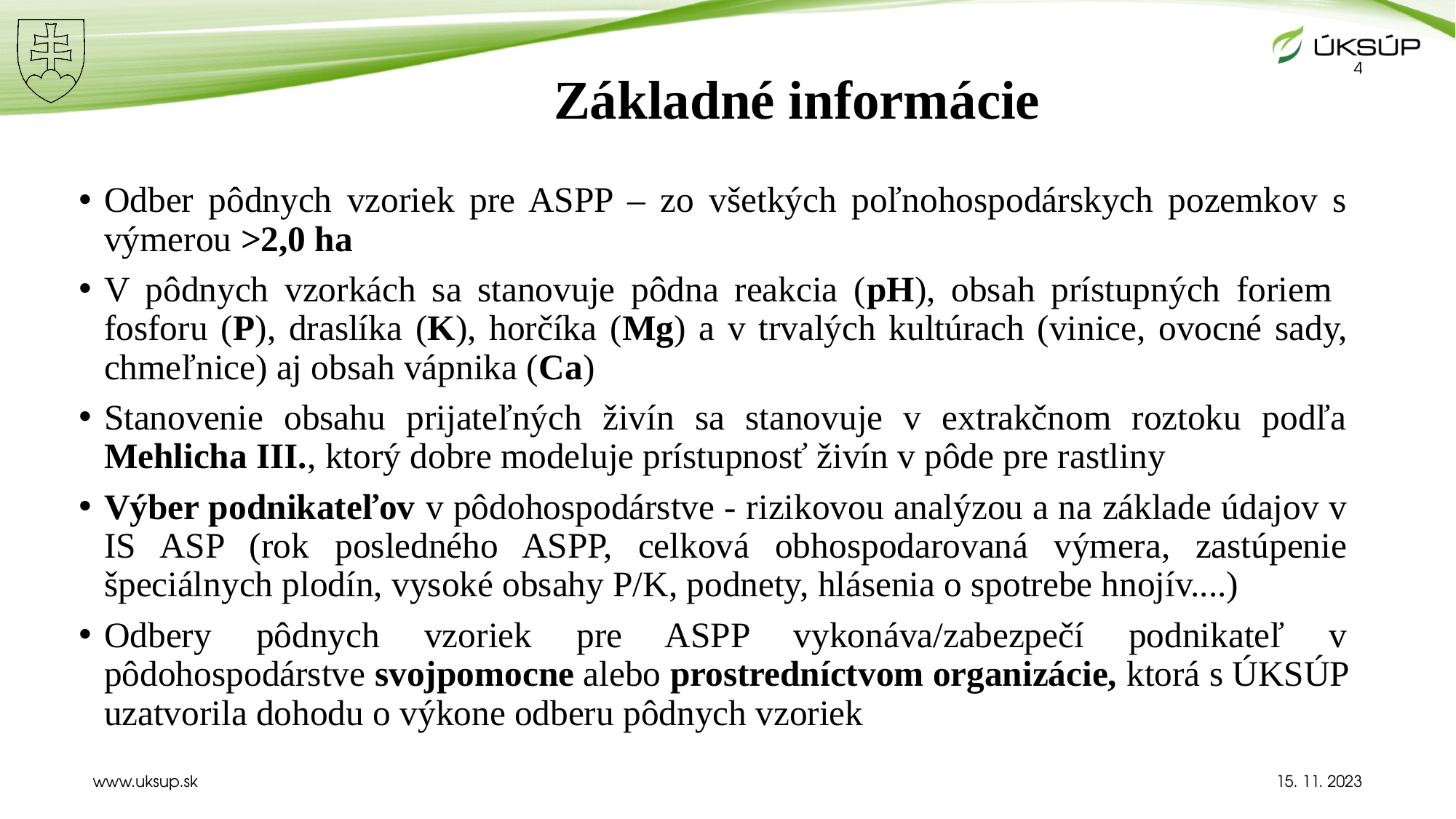

4
# Základné informácie
Odber pôdnych vzoriek pre ASPP – zo všetkých poľnohospodárskych pozemkov s výmerou >2,0 ha
V pôdnych vzorkách sa stanovuje pôdna reakcia (pH), obsah prístupných foriem  fosforu (P), draslíka (K), horčíka (Mg) a v trvalých kultúrach (vinice, ovocné sady, chmeľnice) aj obsah vápnika (Ca)
Stanovenie obsahu prijateľných živín sa stanovuje v extrakčnom roztoku podľa Mehlicha III., ktorý dobre modeluje prístupnosť živín v pôde pre rastliny
Výber podnikateľov v pôdohospodárstve - rizikovou analýzou a na základe údajov v IS ASP (rok posledného ASPP, celková obhospodarovaná výmera, zastúpenie špeciálnych plodín, vysoké obsahy P/K, podnety, hlásenia o spotrebe hnojív....)
Odbery pôdnych vzoriek pre ASPP vykonáva/zabezpečí podnikateľ v pôdohospodárstve svojpomocne alebo prostredníctvom organizácie, ktorá s ÚKSÚP uzatvorila dohodu o výkone odberu pôdnych vzoriek

www.uksup.sk
15. 11. 2023